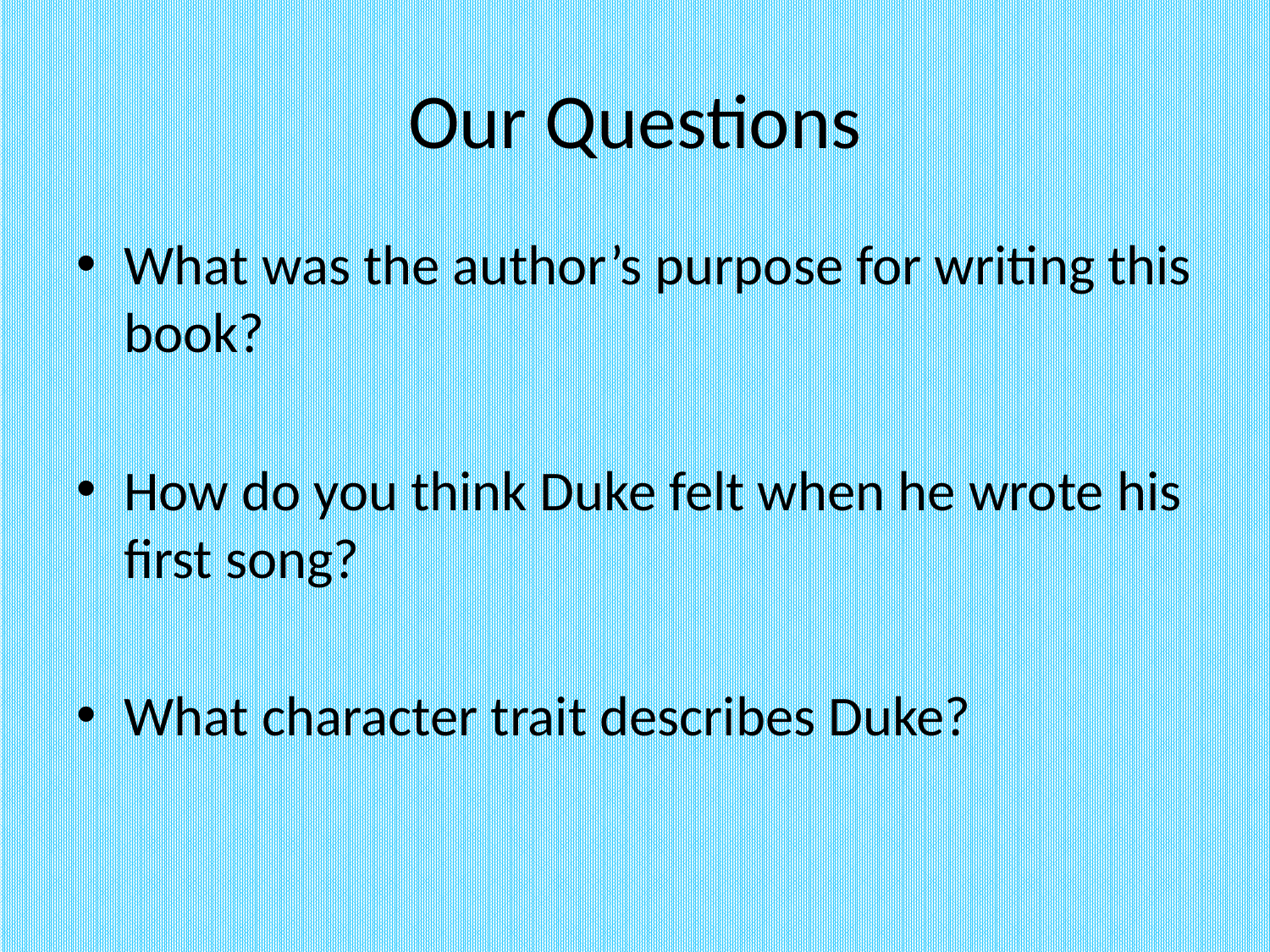

# Our Questions
What was the author’s purpose for writing this book?

How do you think Duke felt when he wrote his first song?

What character trait describes Duke?